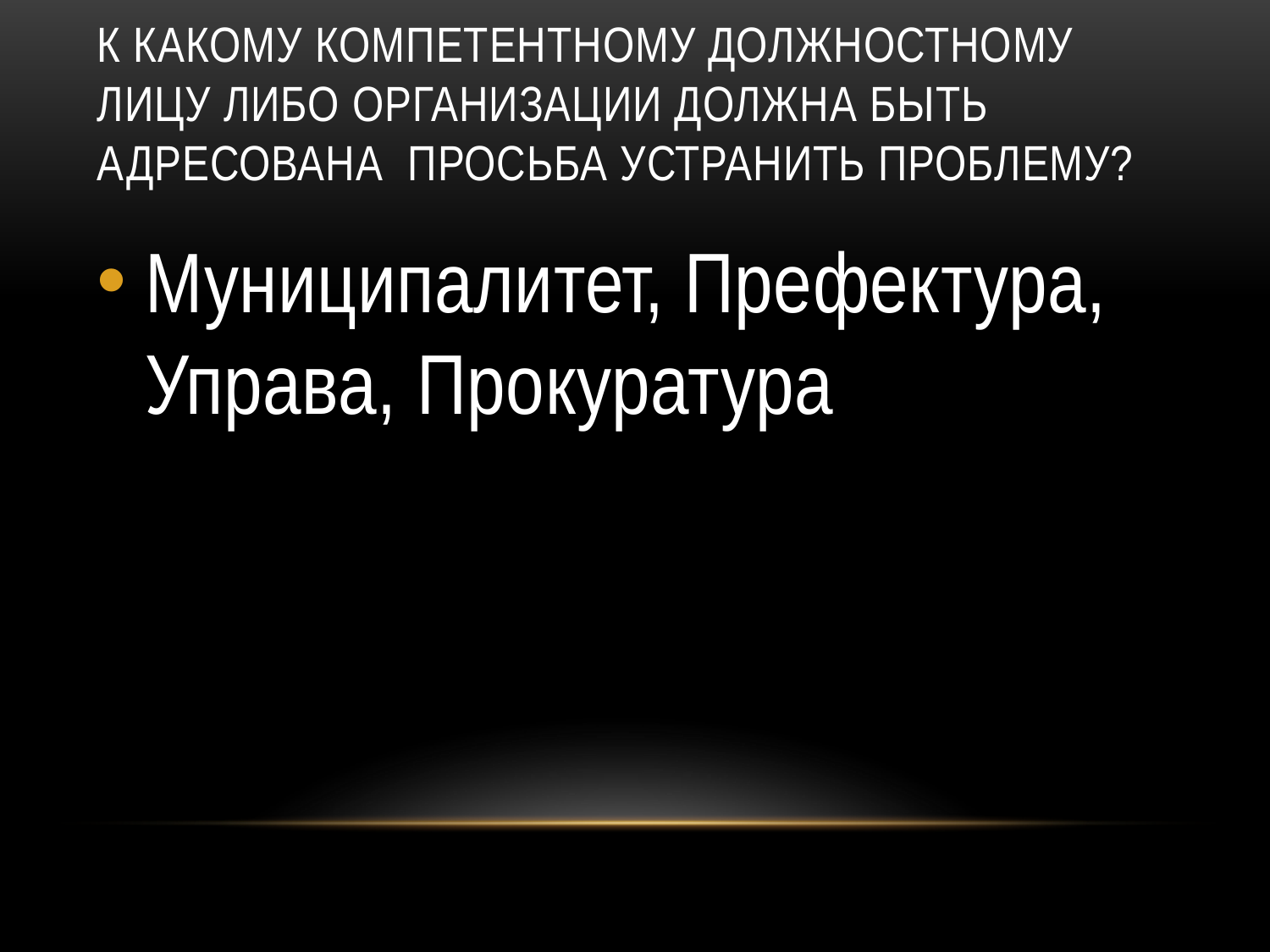

# К какому компетентному должностному лицу либо организации должна быть адресована  просьба устранить проблему?
Муниципалитет, Префектура, Управа, Прокуратура